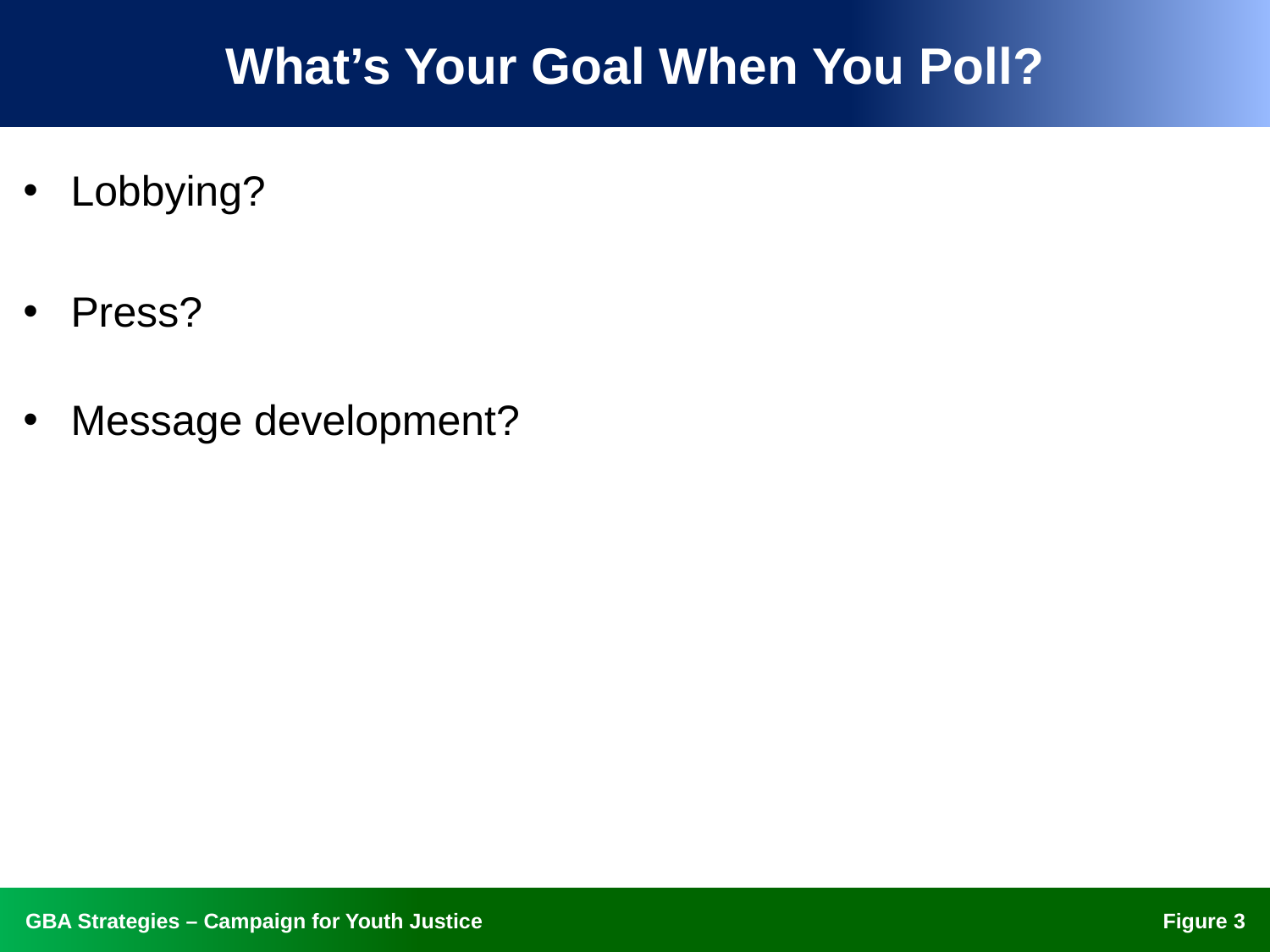

# What’s Your Goal When You Poll?
Lobbying?

Press?

Message development?

Figure 3